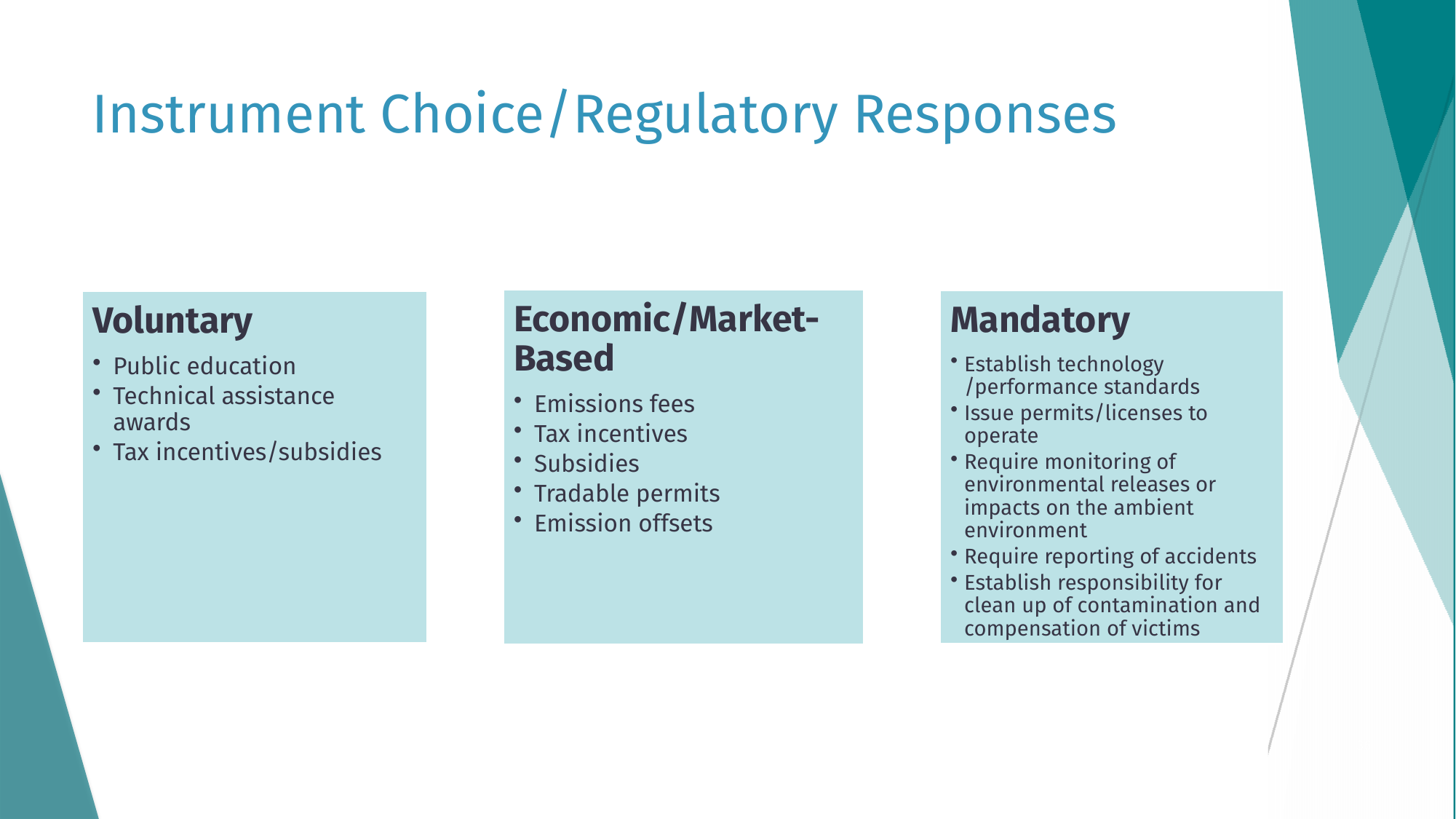

# Instrument Choice/Regulatory Responses
Voluntary
Public education
Technical assistance awards
Tax incentives/subsidies
Economic/Market-Based
Emissions fees
Tax incentives
Subsidies
Tradable permits
Emission offsets
Mandatory
Establish technology /performance standards
Issue permits/licenses to operate
Require monitoring of environmental releases or impacts on the ambient environment
Require reporting of accidents
Establish responsibility for clean up of contamination and compensation of victims
36